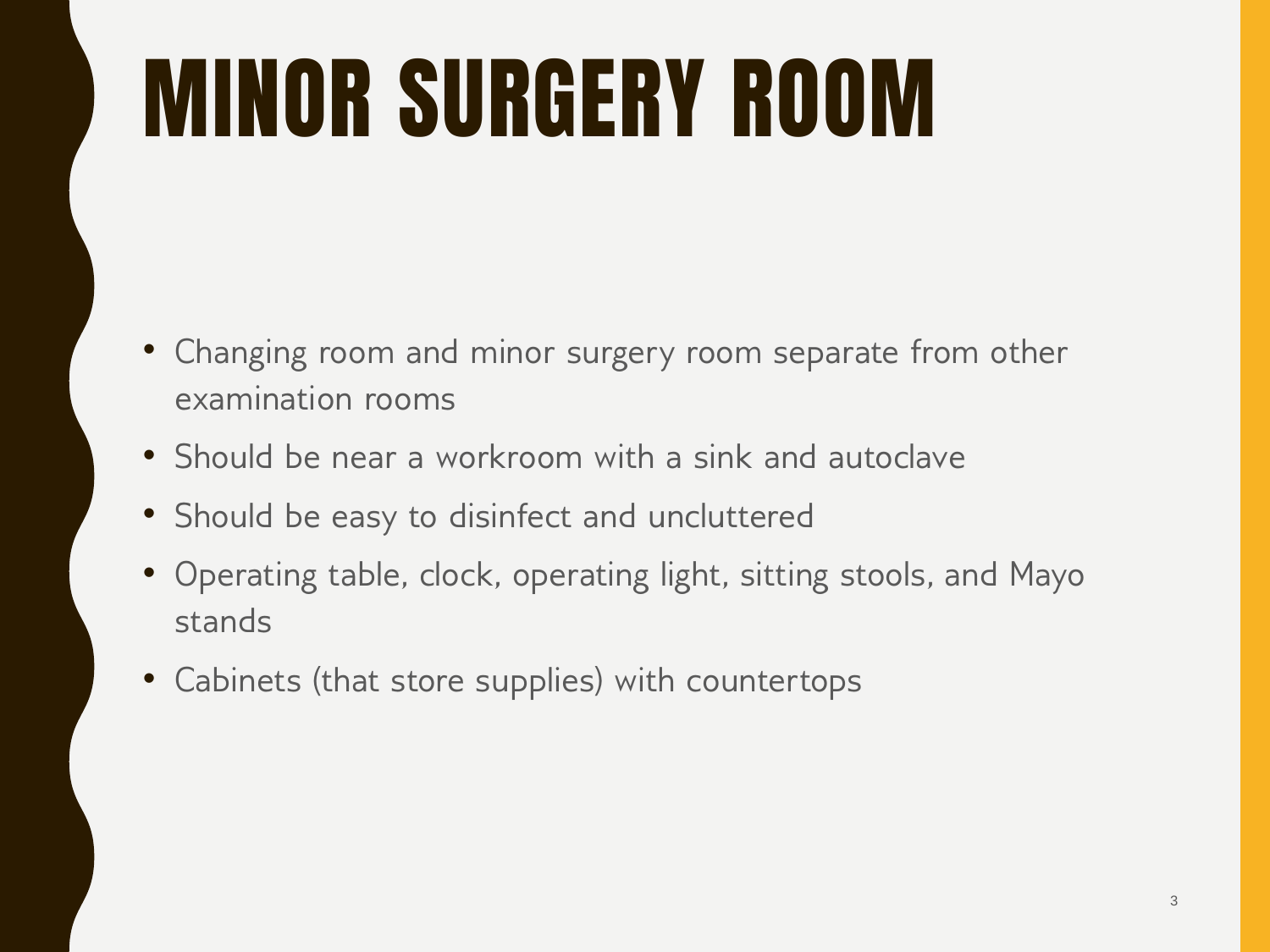

# Minor Surgery Room
Changing room and minor surgery room separate from other examination rooms
Should be near a workroom with a sink and autoclave
Should be easy to disinfect and uncluttered
Operating table, clock, operating light, sitting stools, and Mayo stands
Cabinets (that store supplies) with countertops
 3